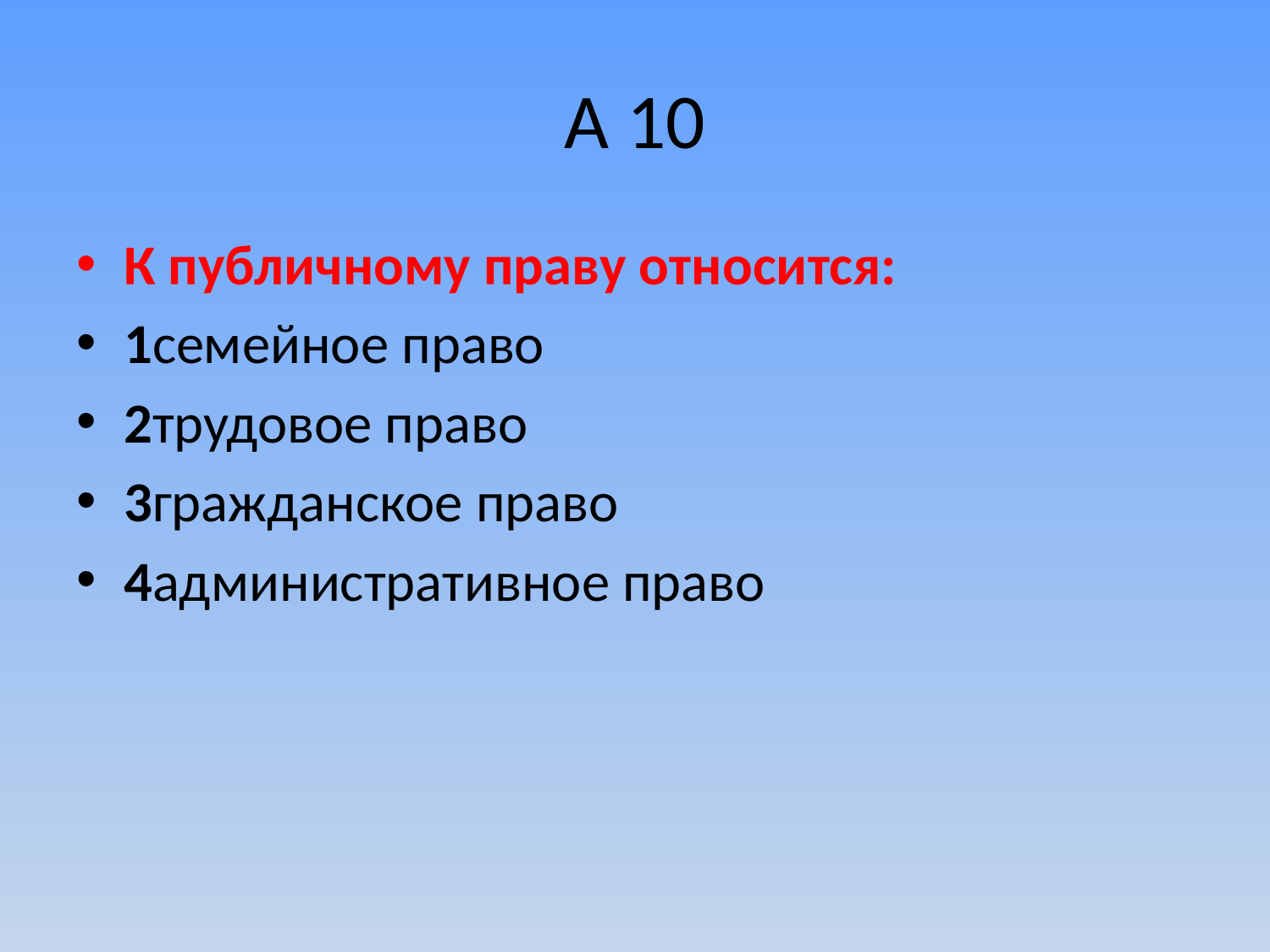

# А 10
К публичному праву относится:
1семейное право
2трудовое право
3гражданское право
4административное право